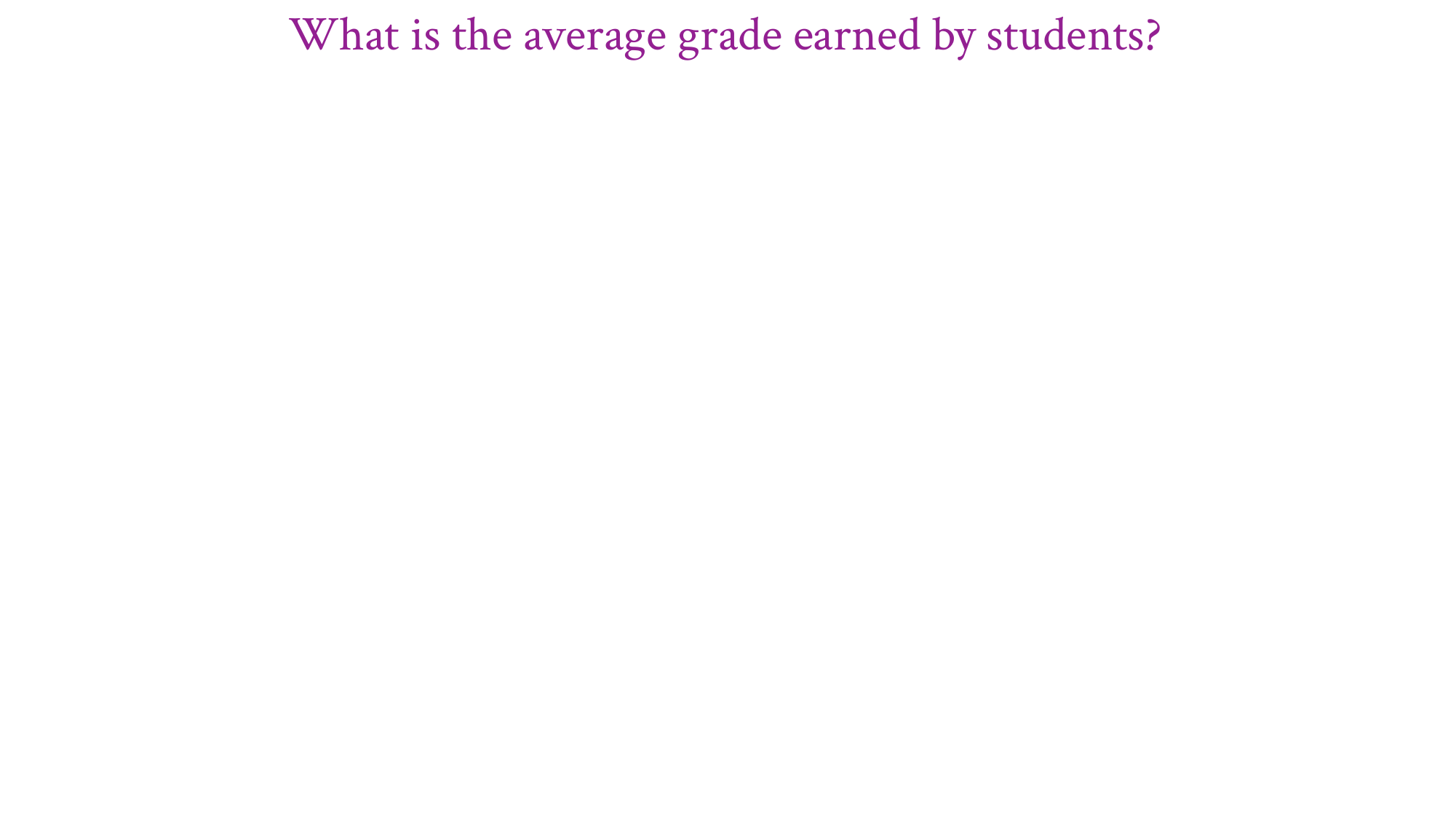

# What is the average grade earned by students?